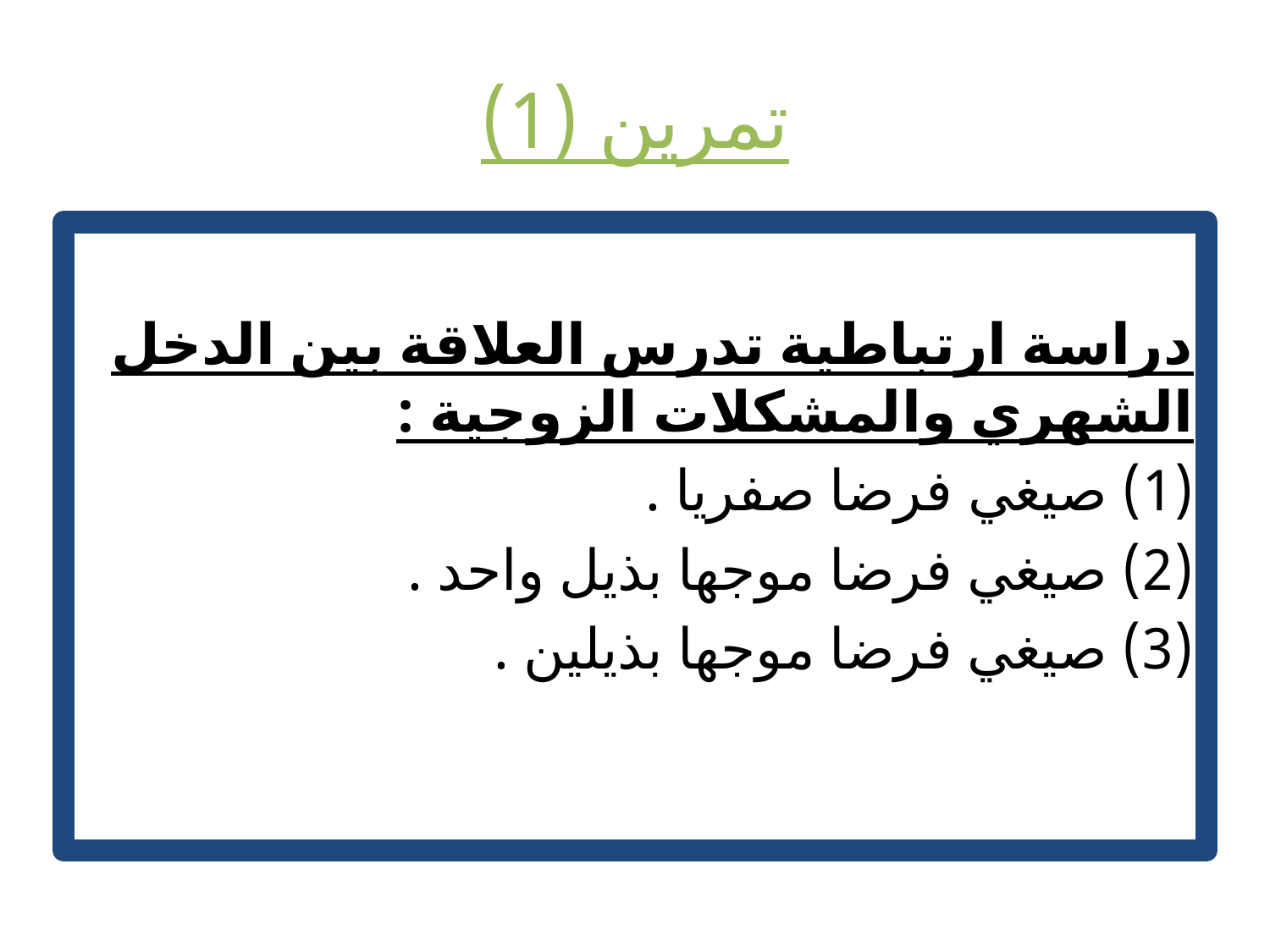

# تمرين (1)

دراسة ارتباطية تدرس العلاقة بين الدخل الشهري والمشكلات الزوجية :
(1) صيغي فرضا صفريا .
(2) صيغي فرضا موجها بذيل واحد .
(3) صيغي فرضا موجها بذيلين .